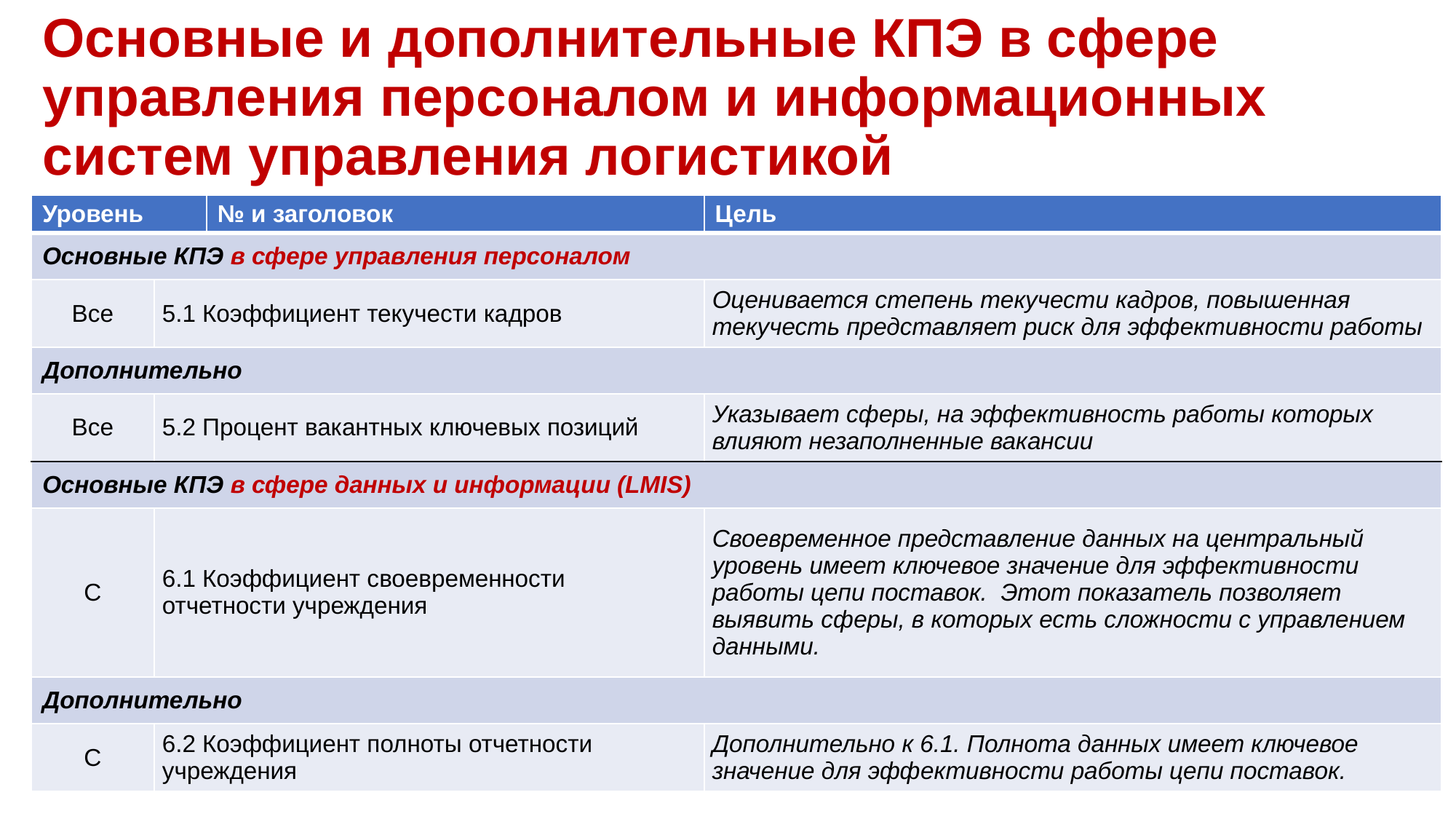

# Основные и дополнительные КПЭ в сфере управления персоналом и информационных систем управления логистикой
| Уровень |  | № и заголовок | Цель |
| --- | --- | --- | --- |
| Основные КПЭ в сфере управления персоналом |  |  |  |
| Все | 5.1 Коэффициент текучести кадров | 5.1 Коэффициент текучести кадров | Оценивается степень текучести кадров, повышенная текучесть представляет риск для эффективности работы |
| Дополнительно |  |  |  |
| Все | 5.2 Процент вакантных ключевых позиций | 5.2 Процент вакантных ключевых позиций | Указывает сферы, на эффективность работы которых влияют незаполненные вакансии |
| Основные КПЭ в сфере данных и информации (LMIS) |  |  |  |
| C | 6.1 Коэффициент своевременности отчетности учреждения | 6.1 Своевременная доставка в учреждение | Своевременное представление данных на центральный уровень имеет ключевое значение для эффективности работы цепи поставок. Этот показатель позволяет выявить сферы, в которых есть сложности с управлением данными. |
| Дополнительно |  |  |  |
| C | 6.2 Коэффициент полноты отчетности учреждения | 6.2 Процент своевременной отчетности учреждения | Дополнительно к 6.1. Полнота данных имеет ключевое значение для эффективности работы цепи поставок. |
10